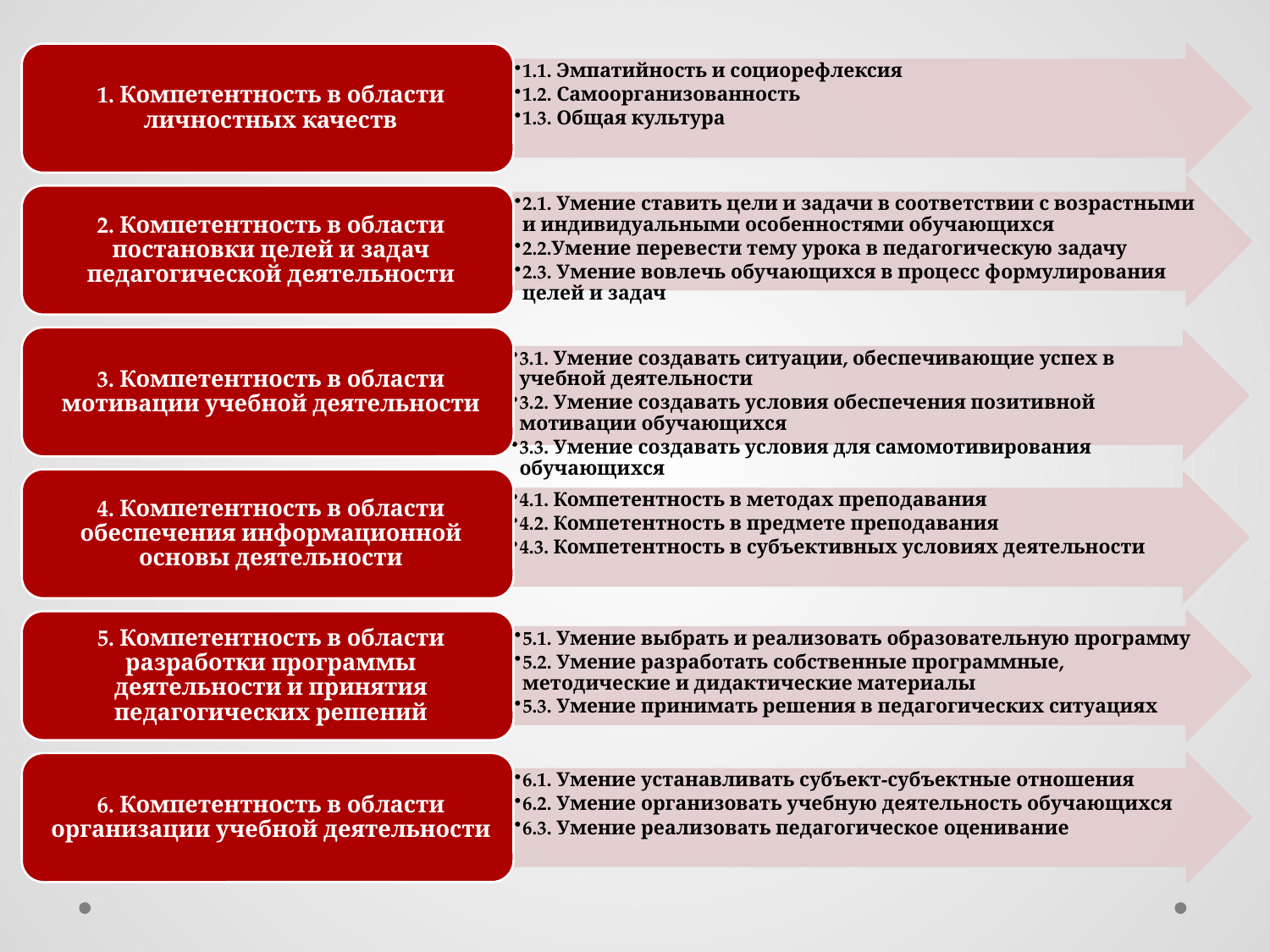

1.1. Эмпатийность и социорефлексия
1.2. Самоорганизованность
1.3. Общая культура

1. Компетентность в области личностных качеств
2.1. Умение ставить цели и задачи в соответствии с возрастными и индивидуальными особенностями обучающихся
2.2.Умение перевести тему урока в педагогическую задачу
2.3. Умение вовлечь обучающихся в процесс формулирования целей и задач
2. Компетентность в области постановки целей и задач педагогической деятельности
3.1. Умение создавать ситуации, обеспечивающие успех в учебной деятельности
3.2. Умение создавать условия обеспечения позитивной мотивации обучающихся
3.3. Умение создавать условия для самомотивирования обучающихся
3. Компетентность в области мотивации учебной деятельности
4.1. Компетентность в методах преподавания
4.2. Компетентность в предмете преподавания
4.3. Компетентность в субъективных условиях деятельности
4. Компетентность в области обеспечения информационной основы деятельности
5.1. Умение выбрать и реализовать образовательную программу
5.2. Умение разработать собственные программные, методические и дидактические материалы
5.3. Умение принимать решения в педагогических ситуациях
5. Компетентность в области разработки программы деятельности и принятия педагогических решений
6.1. Умение устанавливать субъект-субъектные отношения
6.2. Умение организовать учебную деятельность обучающихся
6.3. Умение реализовать педагогическое оценивание
6. Компетентность в области организации учебной деятельности